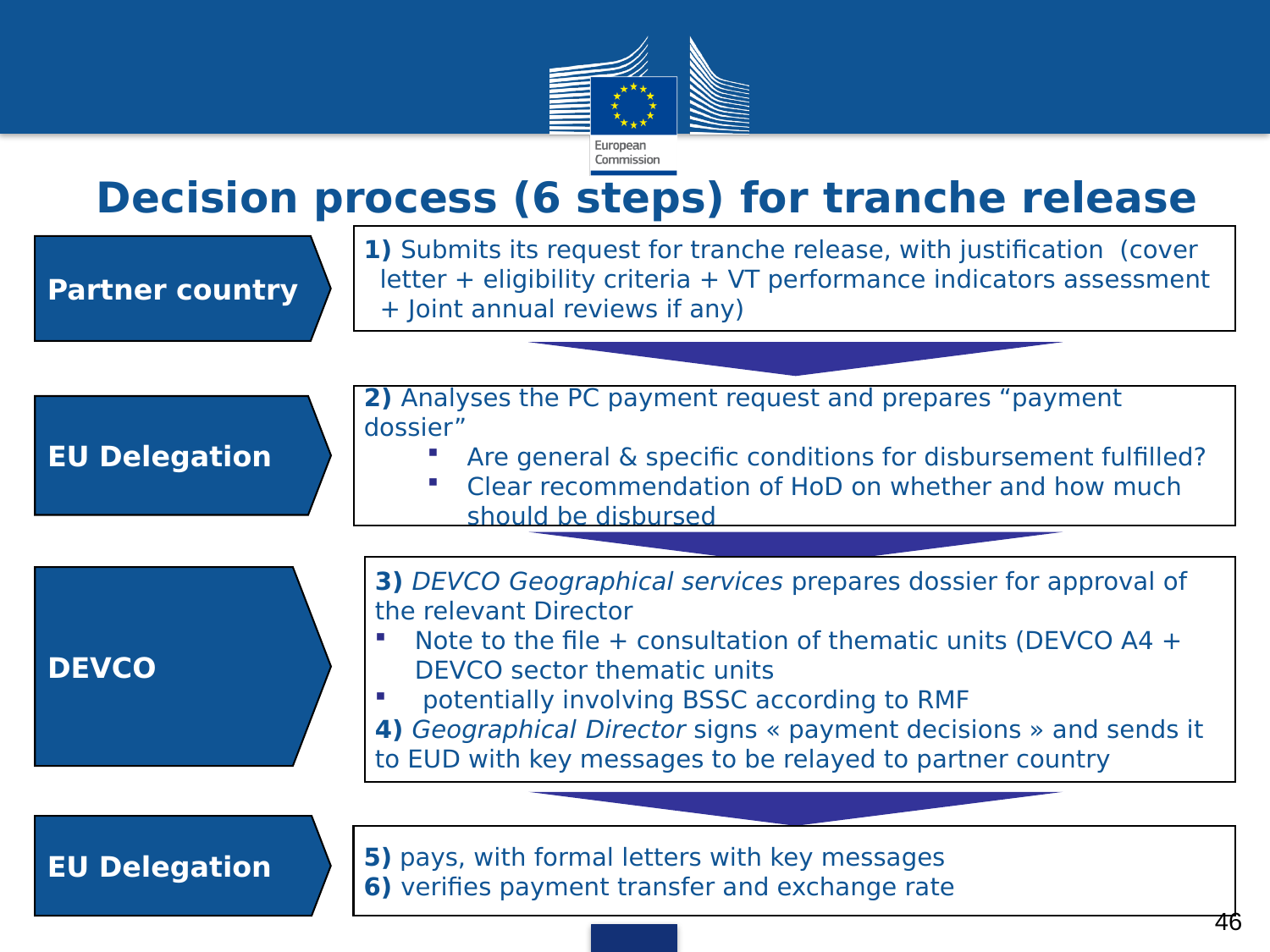

Running Head 12-Point Plain, Title Case
# Decision process (6 steps) for tranche release
1) Submits its request for tranche release, with justification  (cover letter + eligibility criteria + VT performance indicators assessment + Joint annual reviews if any)
Partner country

2) Analyses the PC payment request and prepares “payment dossier”
Are general & specific conditions for disbursement fulfilled?
Clear recommendation of HoD on whether and how much should be disbursed
EU Delegation

3) DEVCO Geographical services prepares dossier for approval of the relevant Director
Note to the file + consultation of thematic units (DEVCO A4 + DEVCO sector thematic units
 potentially involving BSSC according to RMF
4) Geographical Director signs « payment decisions » and sends it to EUD with key messages to be relayed to partner country
DEVCO

EU Delegation
5) pays, with formal letters with key messages
6) verifies payment transfer and exchange rate
46